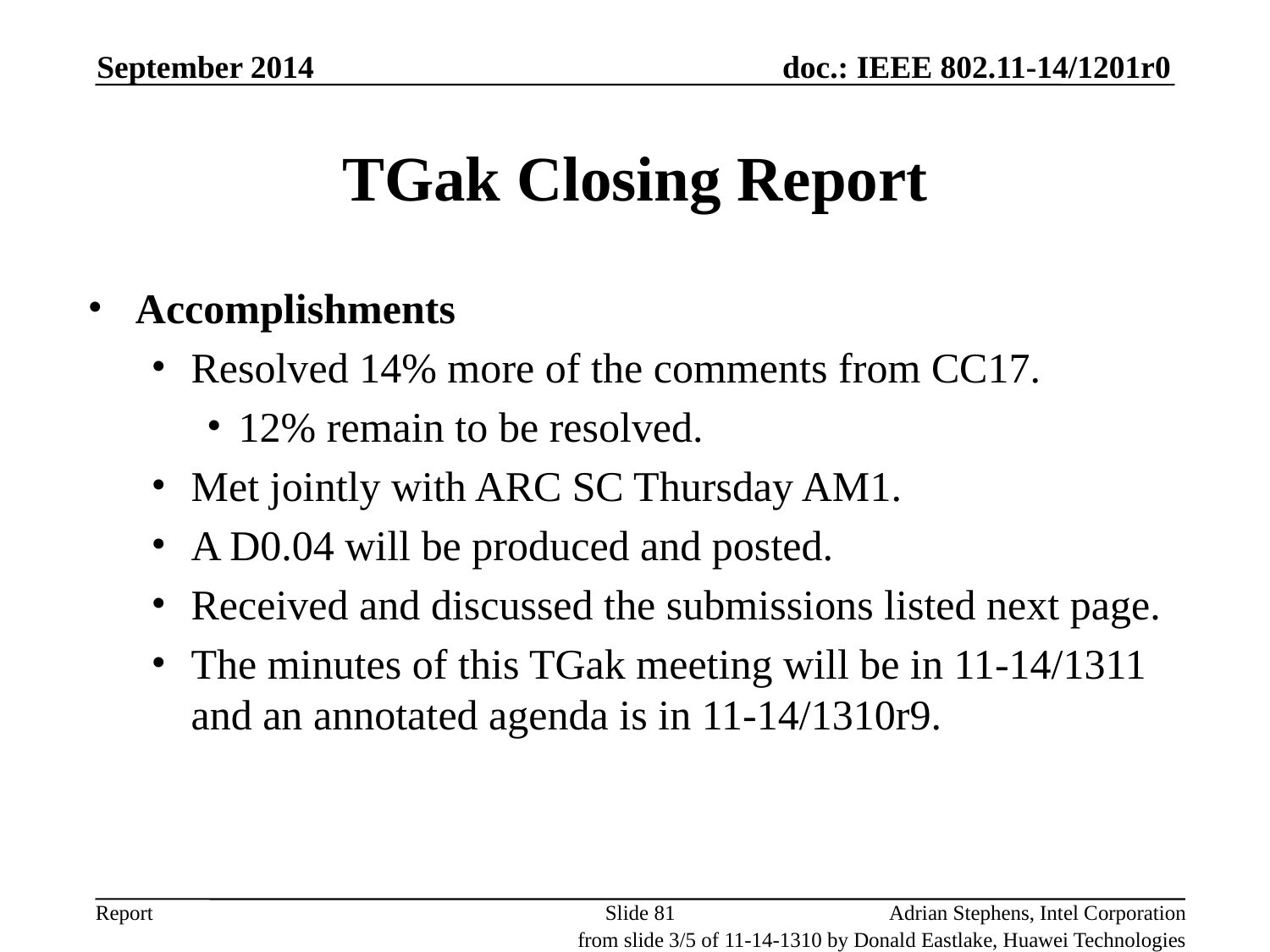

September 2014
# TGak Closing Report
Accomplishments
Resolved 14% more of the comments from CC17.
12% remain to be resolved.
Met jointly with ARC SC Thursday AM1.
A D0.04 will be produced and posted.
Received and discussed the submissions listed next page.
The minutes of this TGak meeting will be in 11-14/1311 and an annotated agenda is in 11-14/1310r9.
Slide 81
Adrian Stephens, Intel Corporation
from slide 3/5 of 11-14-1310 by Donald Eastlake, Huawei Technologies